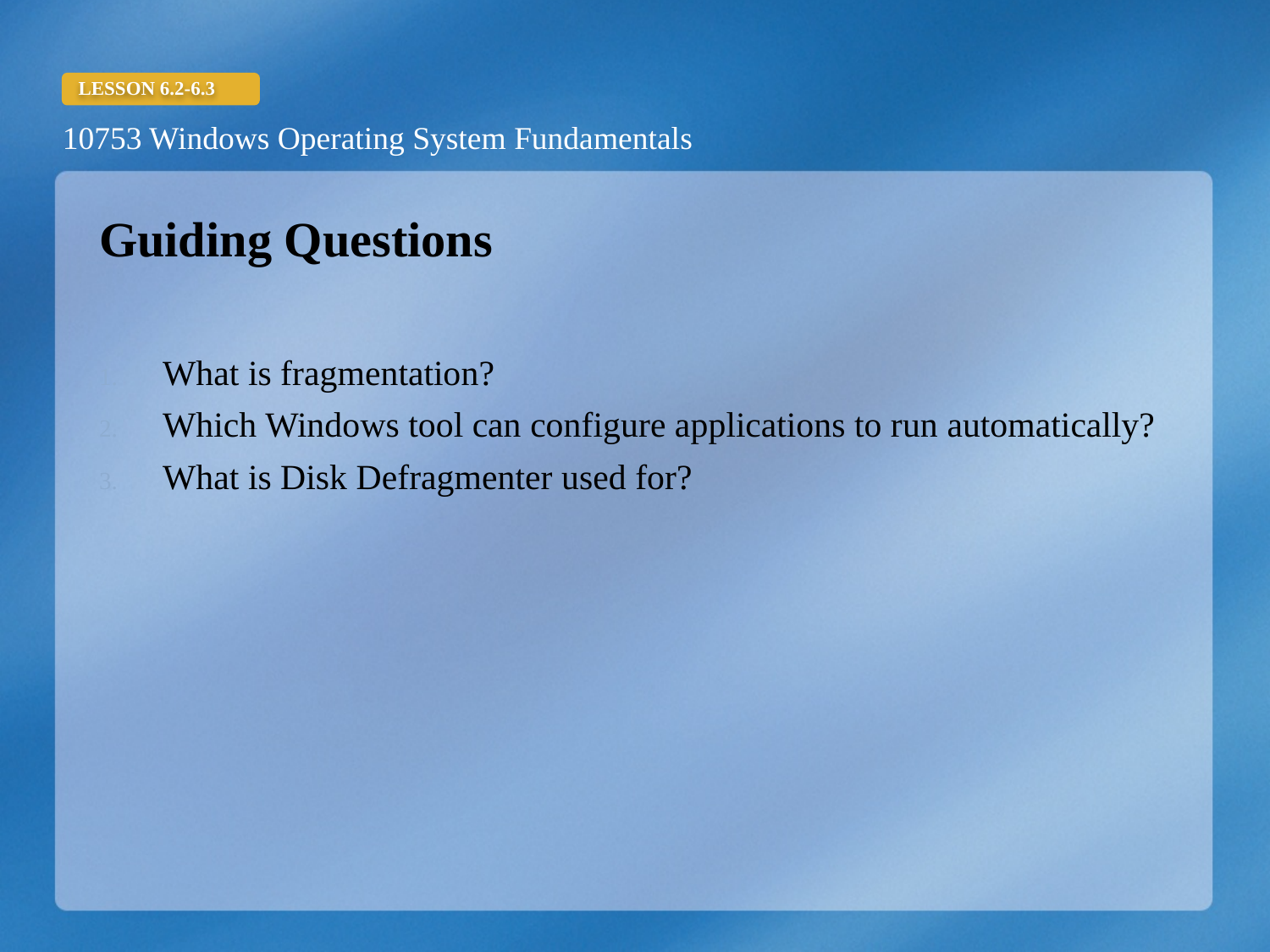

Guiding Questions

What is fragmentation?
Which Windows tool can configure applications to run automatically?
What is Disk Defragmenter used for?